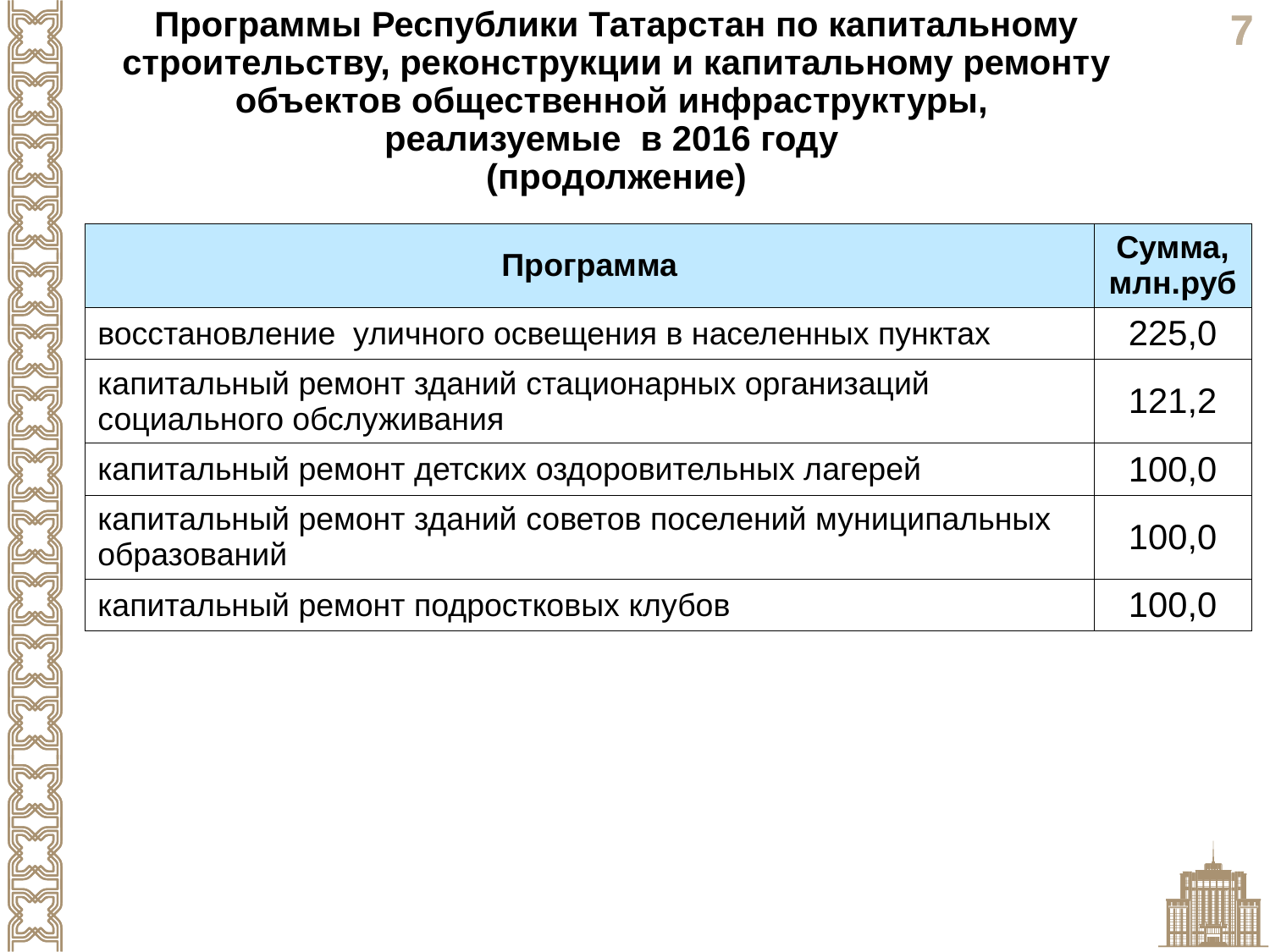

Программы Республики Татарстан по капитальному строительству, реконструкции и капитальному ремонту объектов общественной инфраструктуры,
реализуемые  в 2016 году
(продолжение)
| Программа | Сумма, млн.руб |
| --- | --- |
| восстановление уличного освещения в населенных пунктах | 225,0 |
| капитальный ремонт зданий стационарных организаций социального обслуживания | 121,2 |
| капитальный ремонт детских оздоровительных лагерей | 100,0 |
| капитальный ремонт зданий советов поселений муниципальных образований | 100,0 |
| капитальный ремонт подростковых клубов | 100,0 |